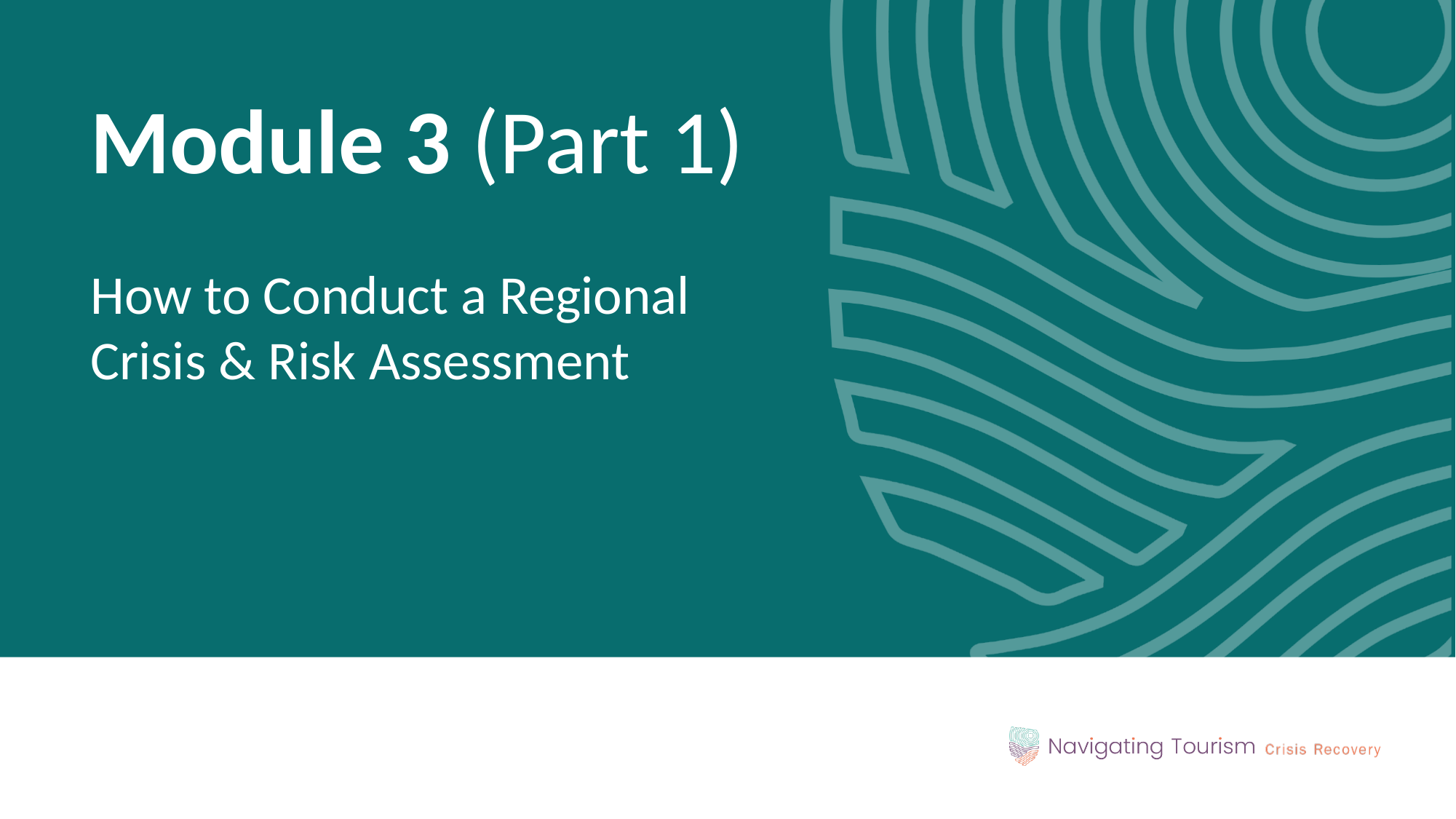

Module 3 (Part 1)

How to Conduct a Regional Crisis & Risk Assessment